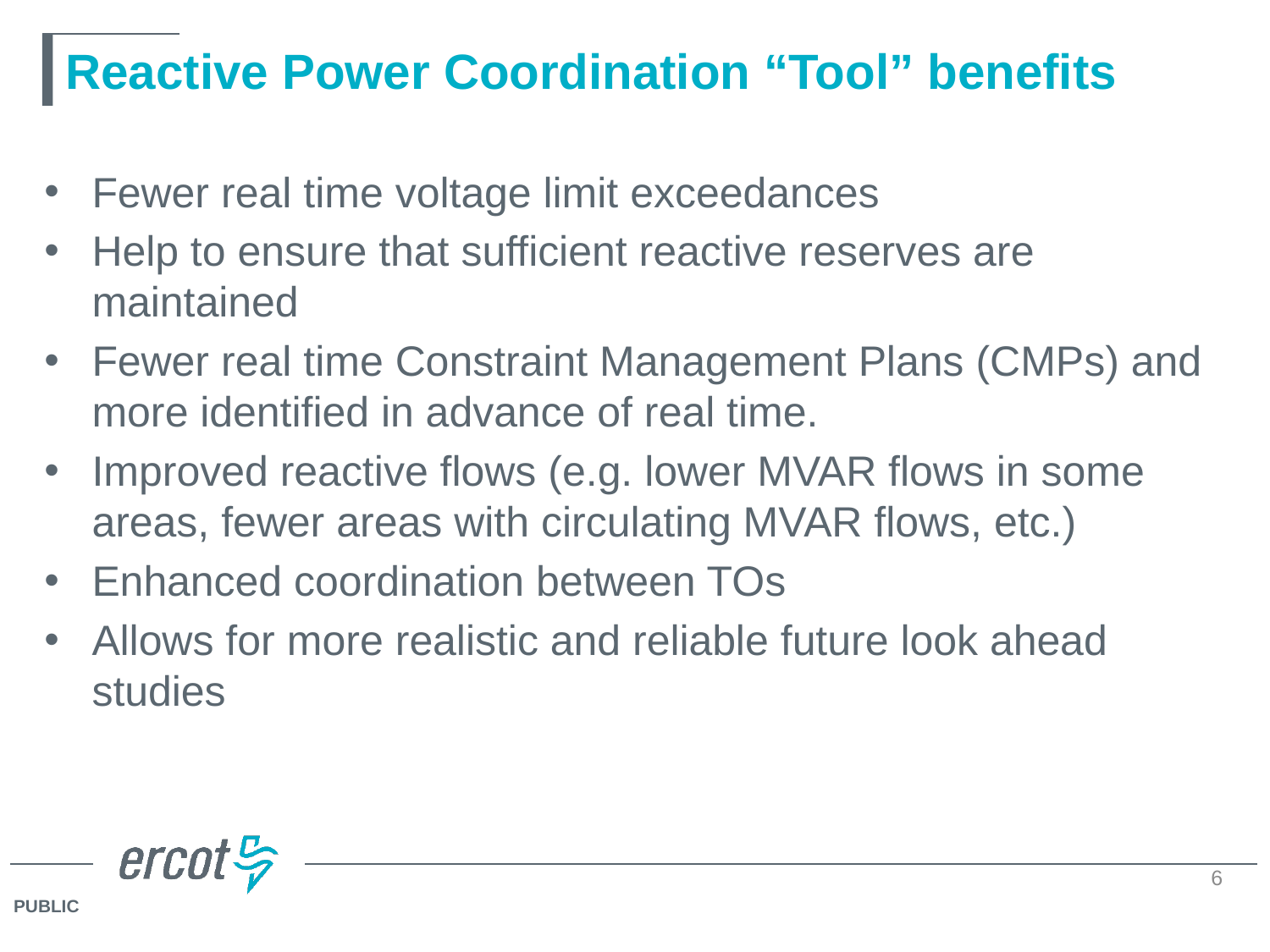

# Reactive Power Coordination “Tool” benefits
Fewer real time voltage limit exceedances
Help to ensure that sufficient reactive reserves are maintained
Fewer real time Constraint Management Plans (CMPs) and more identified in advance of real time.
Improved reactive flows (e.g. lower MVAR flows in some areas, fewer areas with circulating MVAR flows, etc.)
Enhanced coordination between TOs
Allows for more realistic and reliable future look ahead studies
6